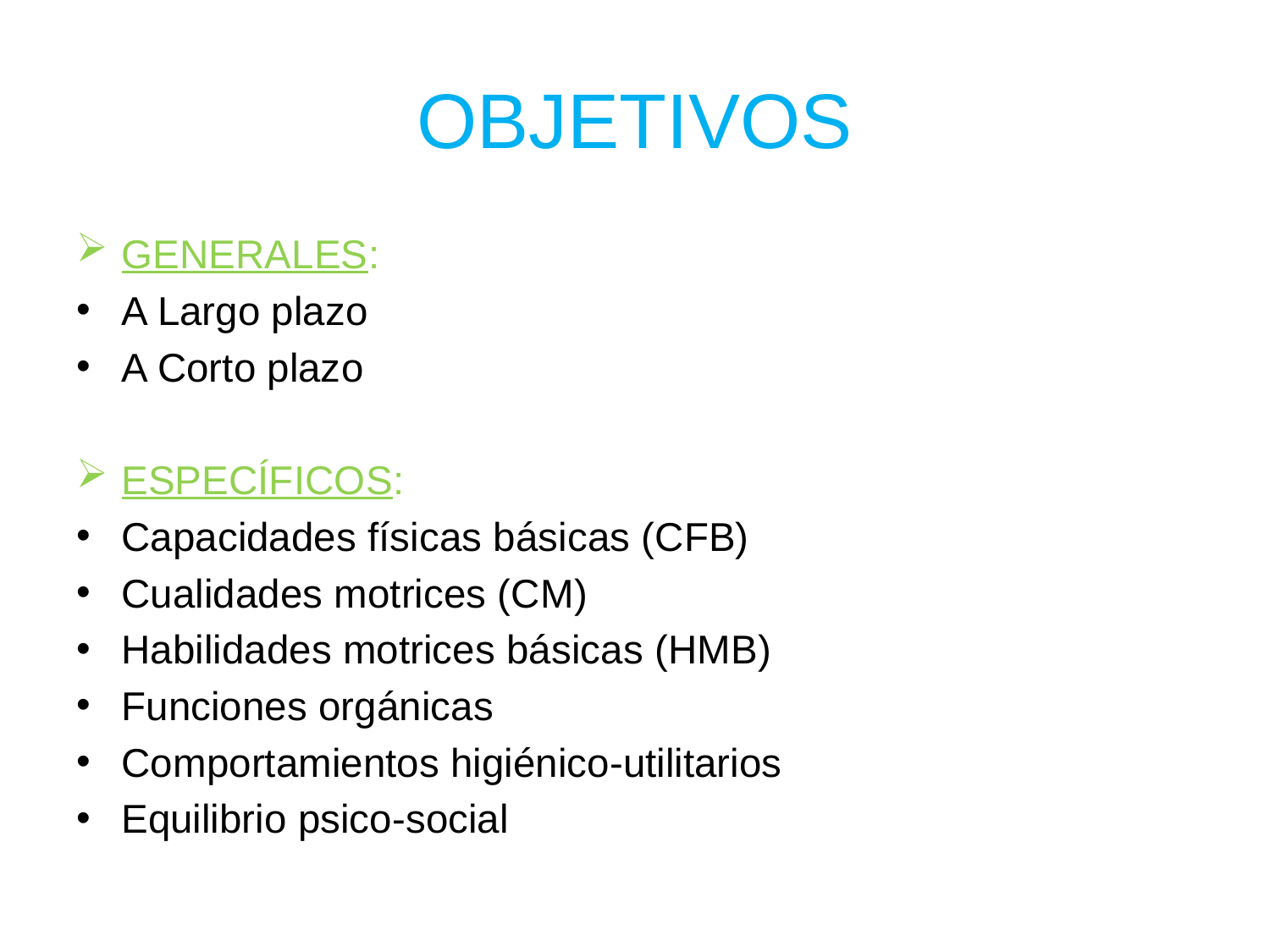

# OBJETIVOS
GENERALES:
A Largo plazo
A Corto plazo

ESPECÍFICOS:
Capacidades físicas básicas (CFB)
Cualidades motrices (CM)
Habilidades motrices básicas (HMB)
Funciones orgánicas
Comportamientos higiénico-utilitarios
Equilibrio psico-social